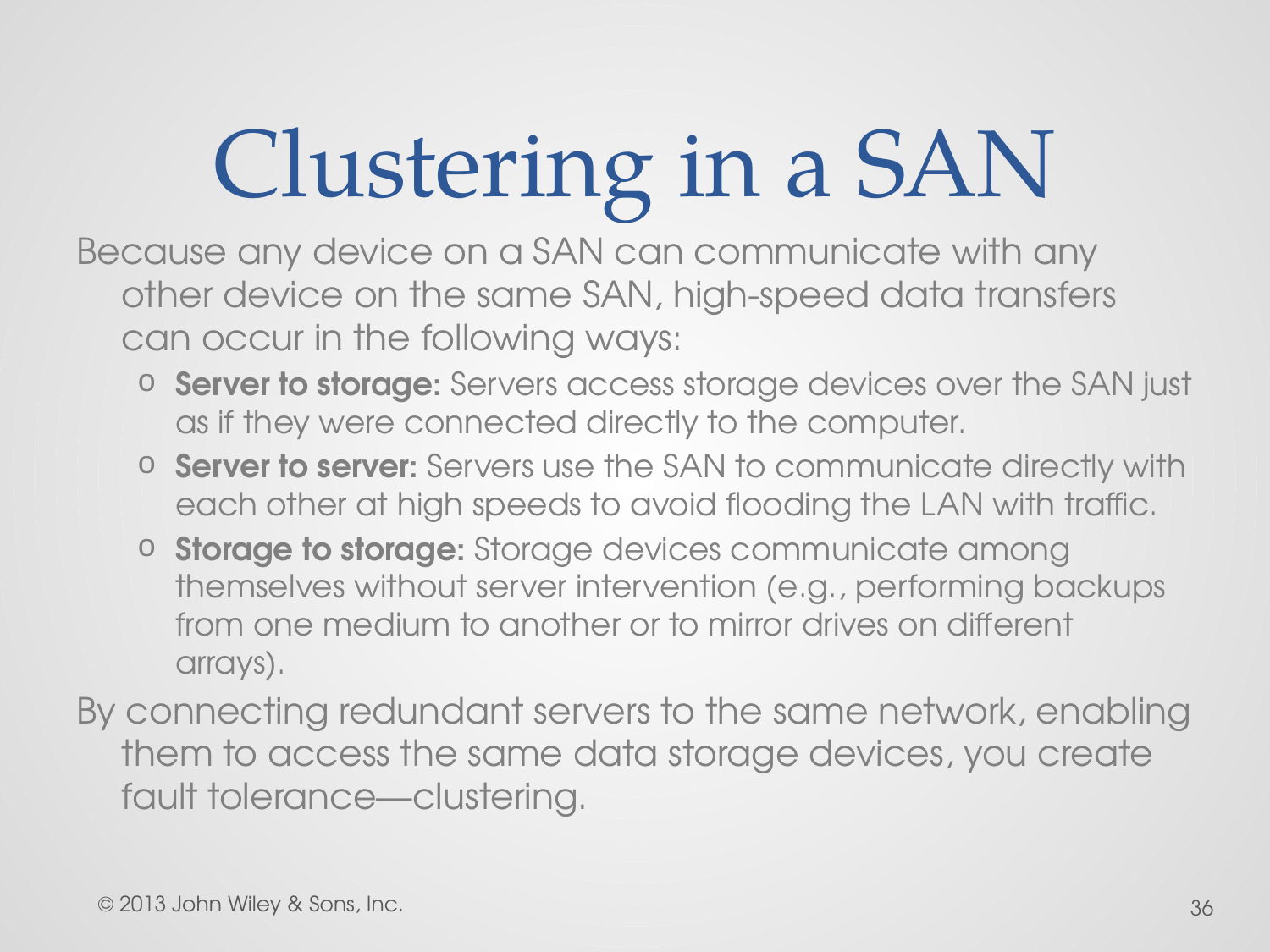

# Clustering in a SAN
Because any device on a SAN can communicate with any other device on the same SAN, high-speed data transfers can occur in the following ways:
Server to storage: Servers access storage devices over the SAN just as if they were connected directly to the computer.
Server to server: Servers use the SAN to communicate directly with each other at high speeds to avoid flooding the LAN with traffic.
Storage to storage: Storage devices communicate among themselves without server intervention (e.g., performing backups from one medium to another or to mirror drives on different arrays).
By connecting redundant servers to the same network, enabling them to access the same data storage devices, you create fault tolerance—clustering.

© 2013 John Wiley & Sons, Inc.
36